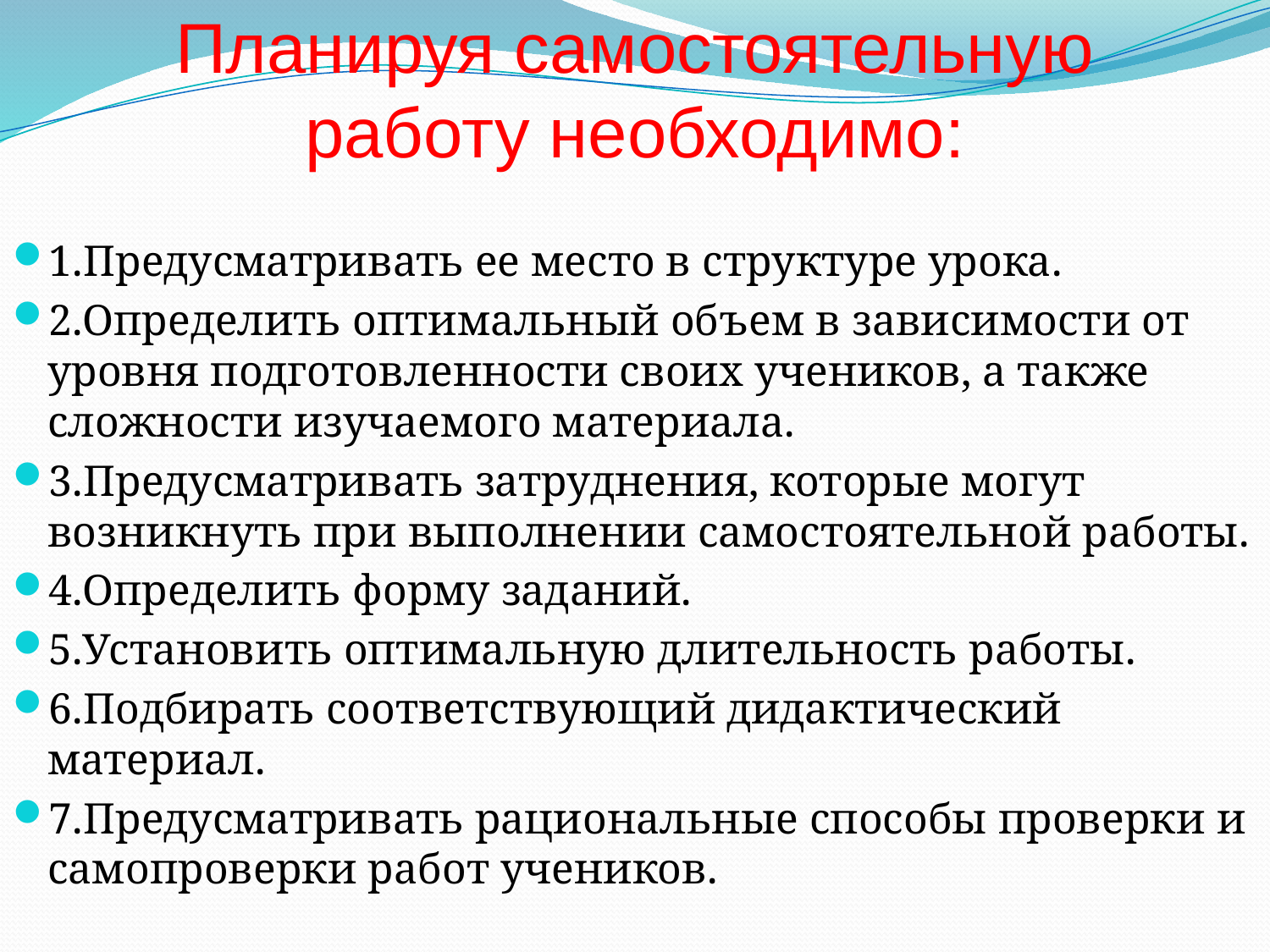

# Планируя самостоятельную работу необходимо:
1.Предусматривать ее место в структуре урока.
2.Определить оптимальный объем в зависимости от уровня подготовленности своих учеников, а также сложности изучаемого материала.
3.Предусматривать затруднения, которые могут возникнуть при выполнении самостоятельной работы.
4.Определить форму заданий.
5.Установить оптимальную длительность работы.
6.Подбирать соответствующий дидактический материал.
7.Предусматривать рациональные способы проверки и самопроверки работ учеников.